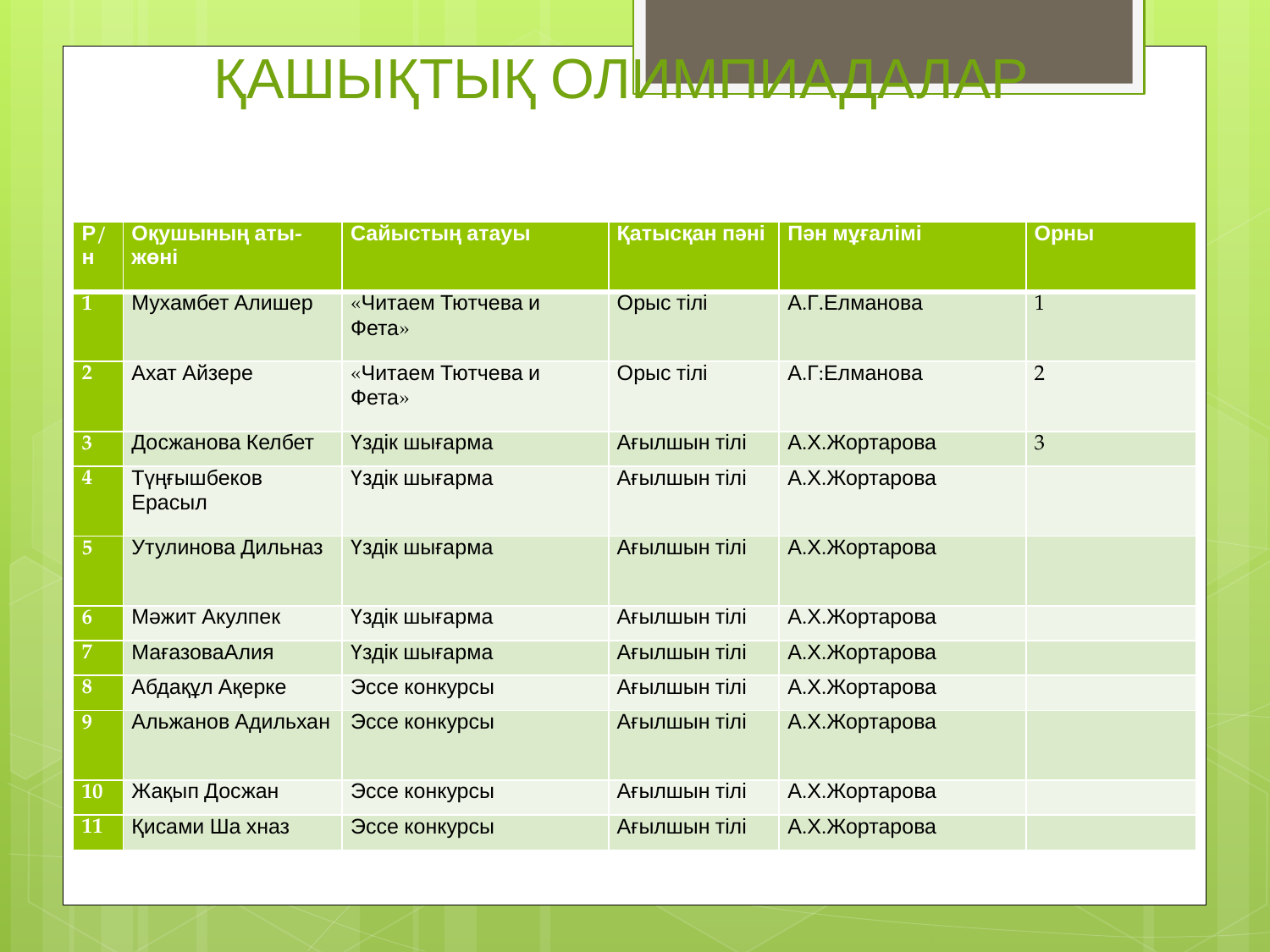

ҚАШЫҚТЫҚ ОЛИМПИАДАЛАР

| Р/н | Оқушының аты-жөні | Сайыстың атауы | Қатысқан пәні | Пән мұғалімі | Орны |
| --- | --- | --- | --- | --- | --- |
| 1 | Мухамбет Алишер | «Читаем Тютчева и Фета» | Орыс тілі | А.Г.Елманова | 1 |
| 2 | Ахат Айзере | «Читаем Тютчева и Фета» | Орыс тілі | А.Г:Елманова | 2 |
| 3 | Досжанова Келбет | Үздік шығарма | Ағылшын тілі | А.Х.Жортарова | 3 |
| 4 | Түңғышбеков Ерасыл | Үздік шығарма | Ағылшын тілі | А.Х.Жортарова |  |
| 5 | Утулинова Дильназ | Үздік шығарма | Ағылшын тілі | А.Х.Жортарова |  |
| 6 | Мәжит Акулпек | Үздік шығарма | Ағылшын тілі | А.Х.Жортарова |  |
| 7 | МағазоваАлия | Үздік шығарма | Ағылшын тілі | А.Х.Жортарова |  |
| 8 | Абдақұл Ақерке | Эссе конкурсы | Ағылшын тілі | А.Х.Жортарова |  |
| 9 | Альжанов Адильхан | Эссе конкурсы | Ағылшын тілі | А.Х.Жортарова |  |
| 10 | Жақып Досжан | Эссе конкурсы | Ағылшын тілі | А.Х.Жортарова |  |
| 11 | Қисами Ша хназ | Эссе конкурсы | Ағылшын тілі | А.Х.Жортарова |  |